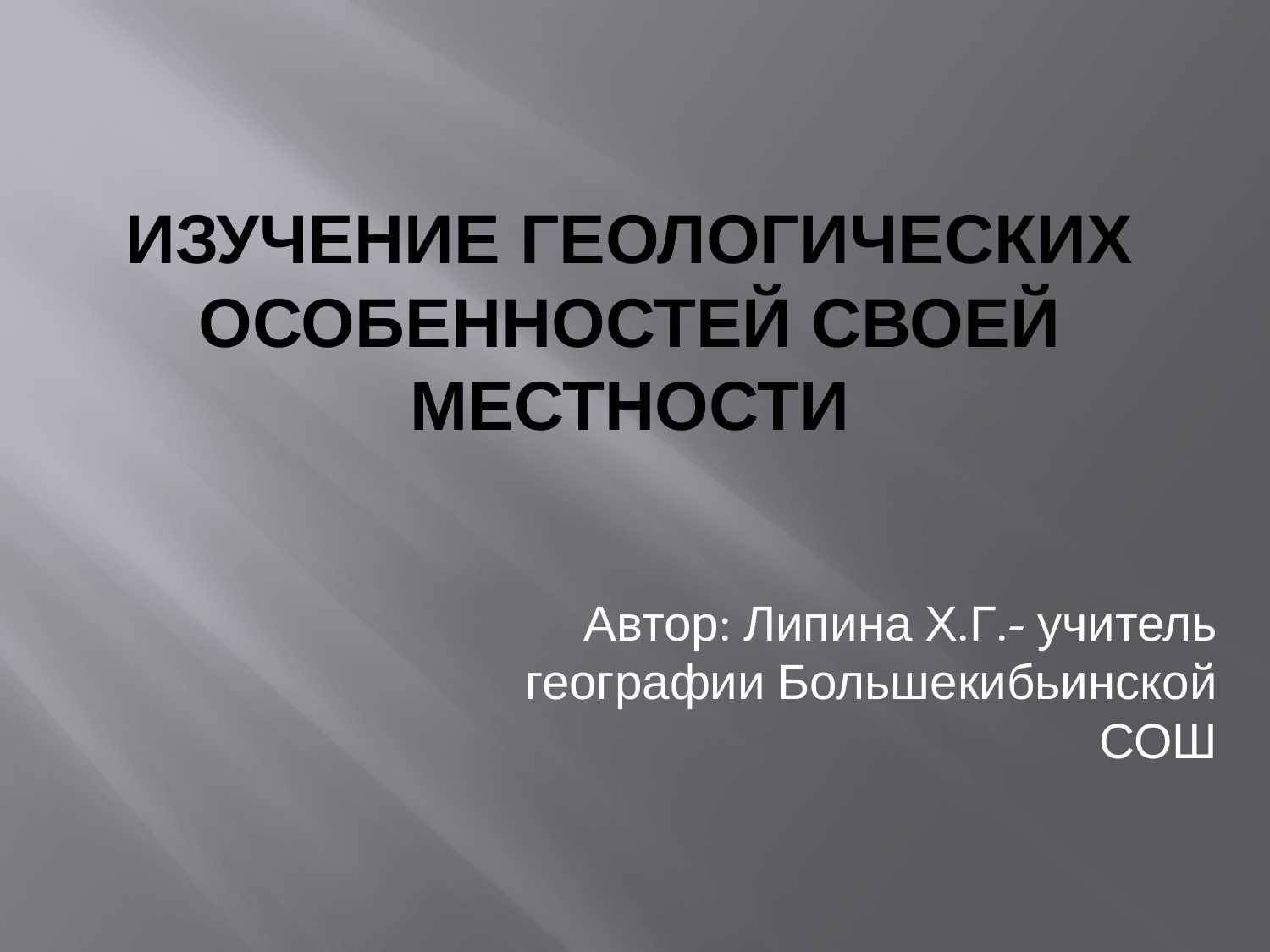

# Изучение геологических особенностей своей местности
Автор: Липина Х.Г.- учитель географии Большекибьинской СОШ